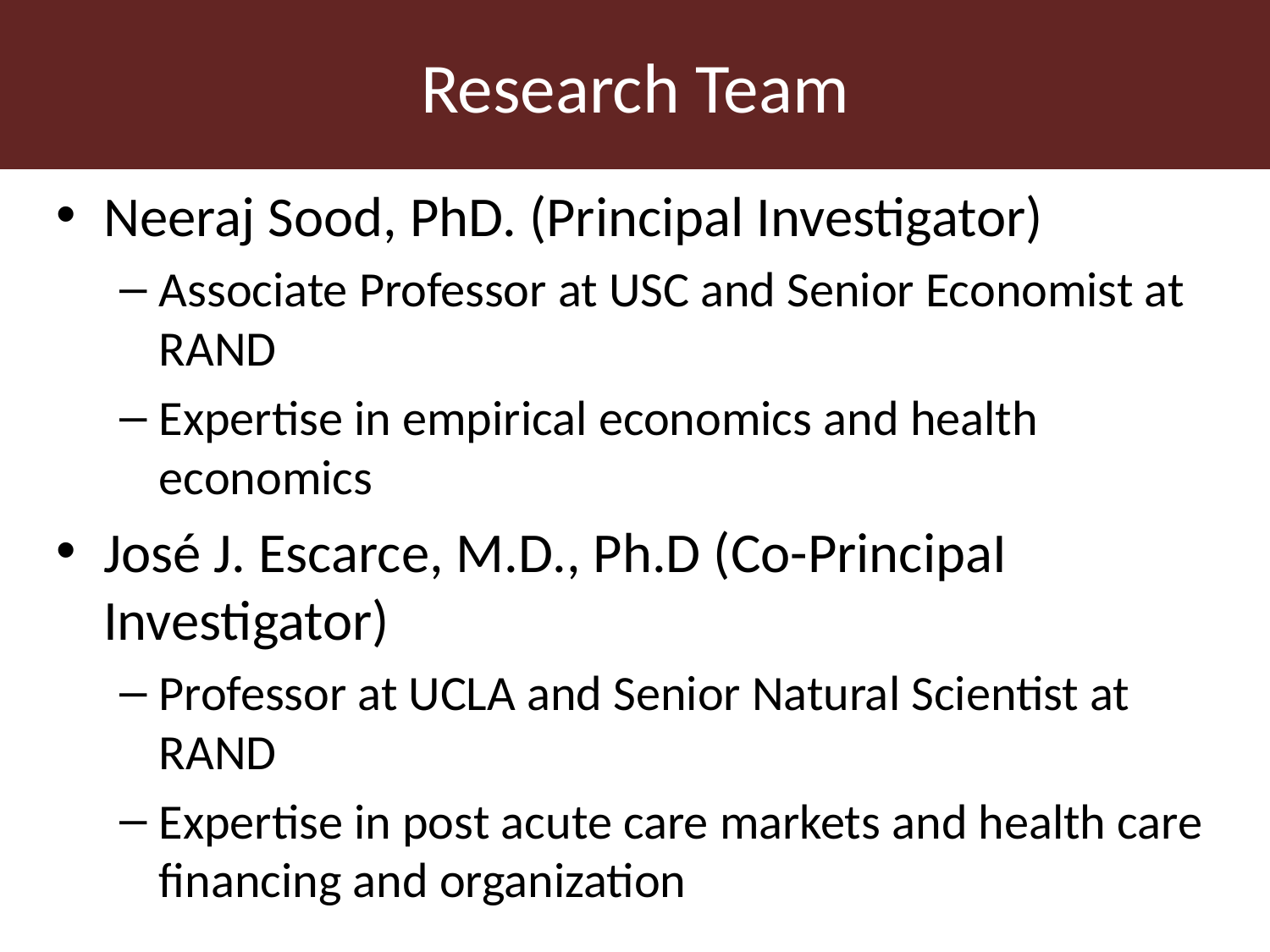

# Research Team
Neeraj Sood, PhD. (Principal Investigator)
Associate Professor at USC and Senior Economist at RAND
Expertise in empirical economics and health economics
José J. Escarce, M.D., Ph.D (Co-PrincipaI Investigator)
Professor at UCLA and Senior Natural Scientist at RAND
Expertise in post acute care markets and health care financing and organization